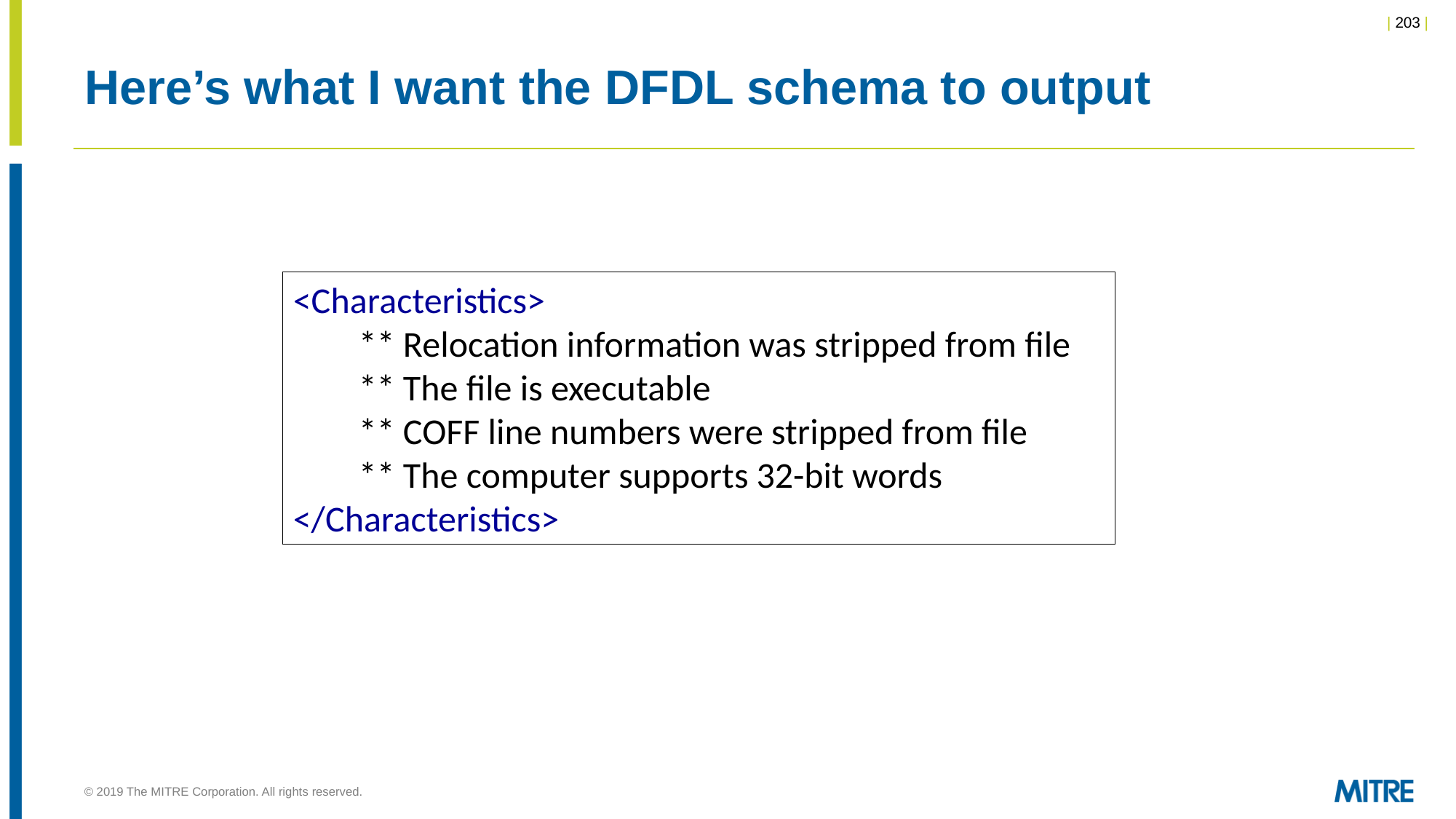

# Here’s what I want the DFDL schema to output
<Characteristics>
        ** Relocation information was stripped from file
        ** The file is executable
        ** COFF line numbers were stripped from file
        ** The computer supports 32-bit words
</Characteristics>
© 2019 The MITRE Corporation. All rights reserved.